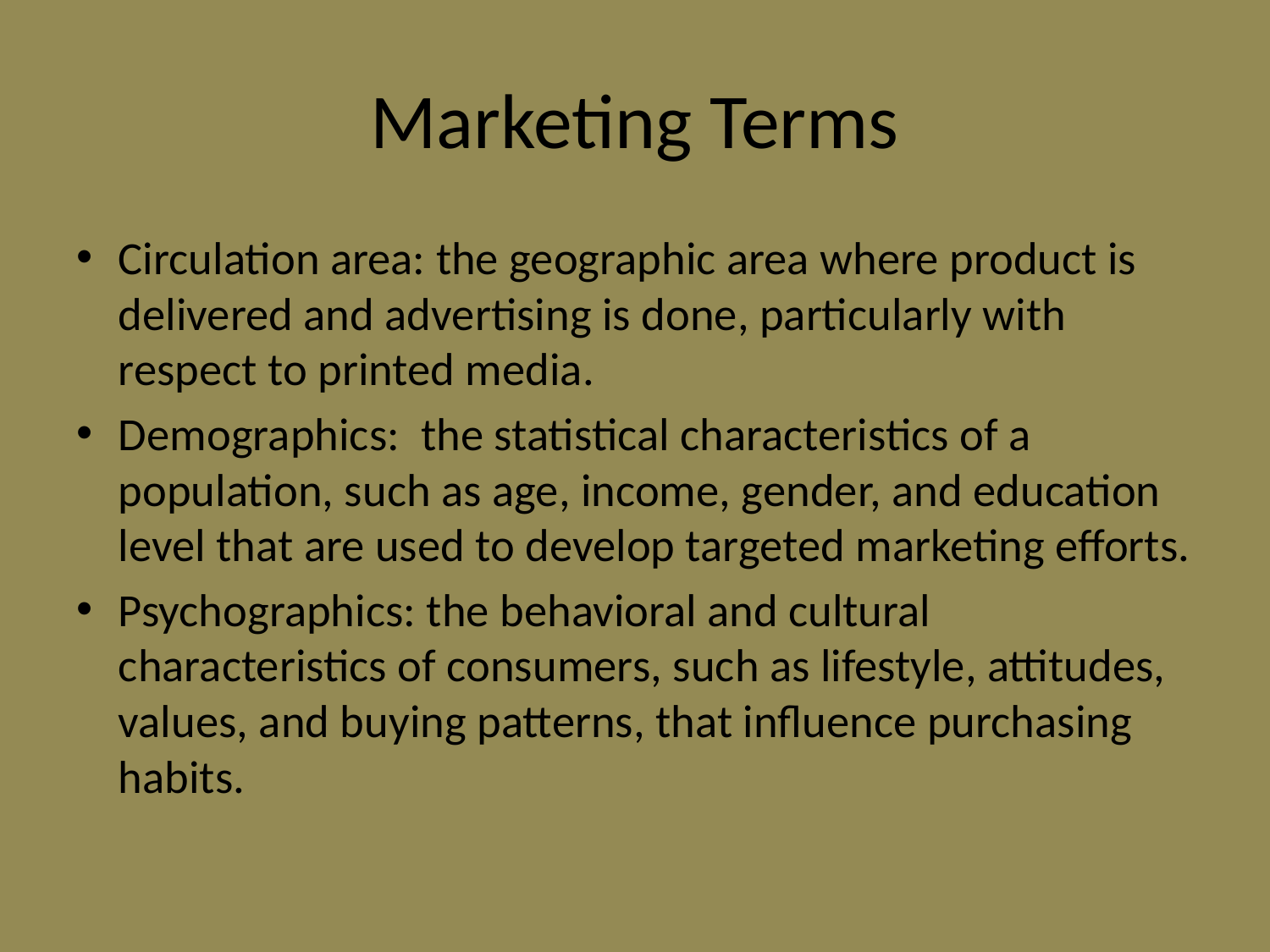

# Marketing Terms
Circulation area: the geographic area where product is delivered and advertising is done, particularly with respect to printed media.
Demographics:  the statistical characteristics of a population, such as age, income, gender, and education level that are used to develop targeted marketing efforts.
Psychographics: the behavioral and cultural characteristics of consumers, such as lifestyle, attitudes, values, and buying patterns, that influence purchasing habits.